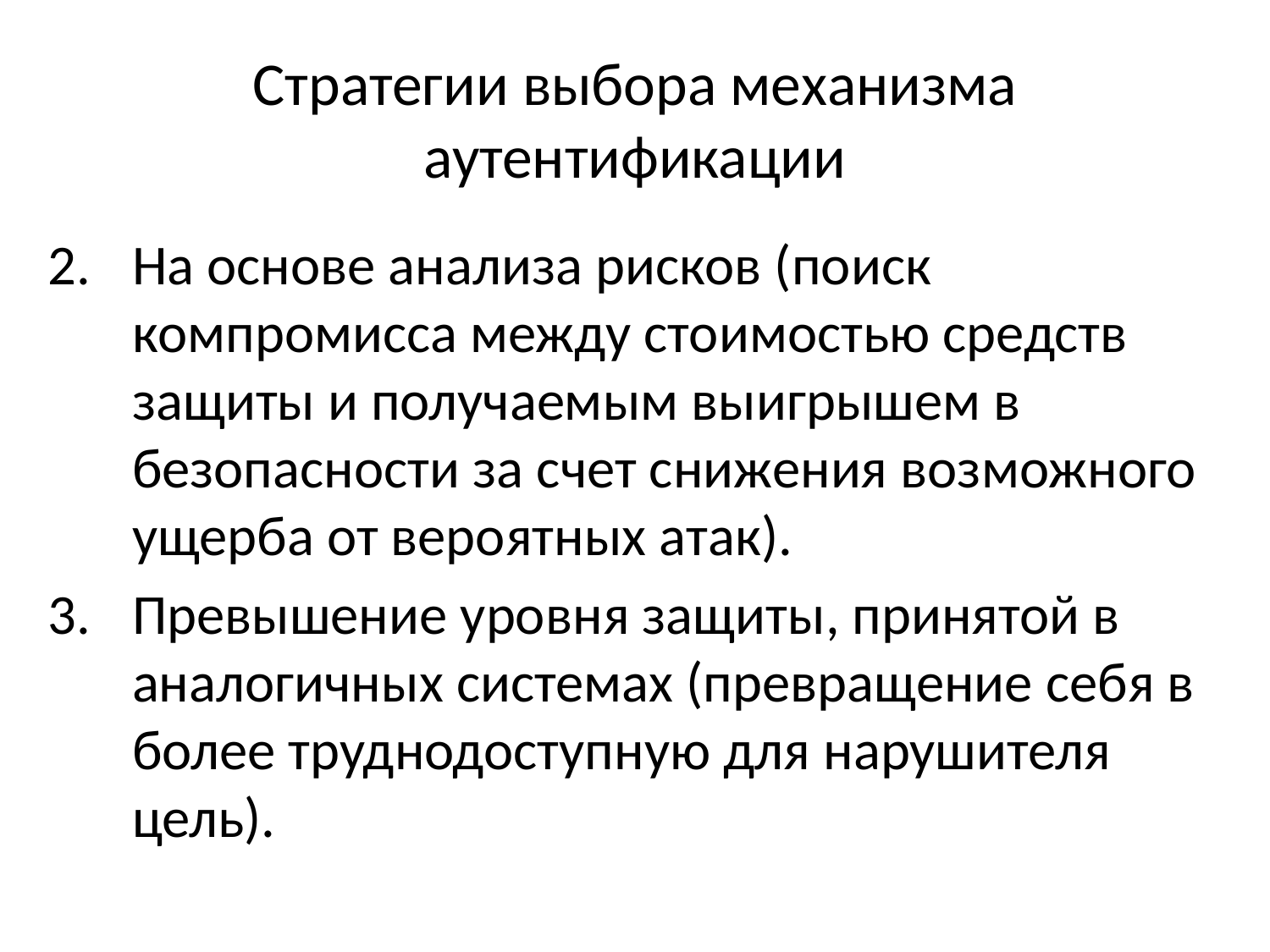

# Стратегии выбора механизма аутентификации
На основе анализа рисков (поиск компромисса между стоимостью средств защиты и получаемым выигрышем в безопасности за счет снижения возможного ущерба от вероятных атак).
Превышение уровня защиты, принятой в аналогичных системах (превращение себя в более труднодоступную для нарушителя цель).